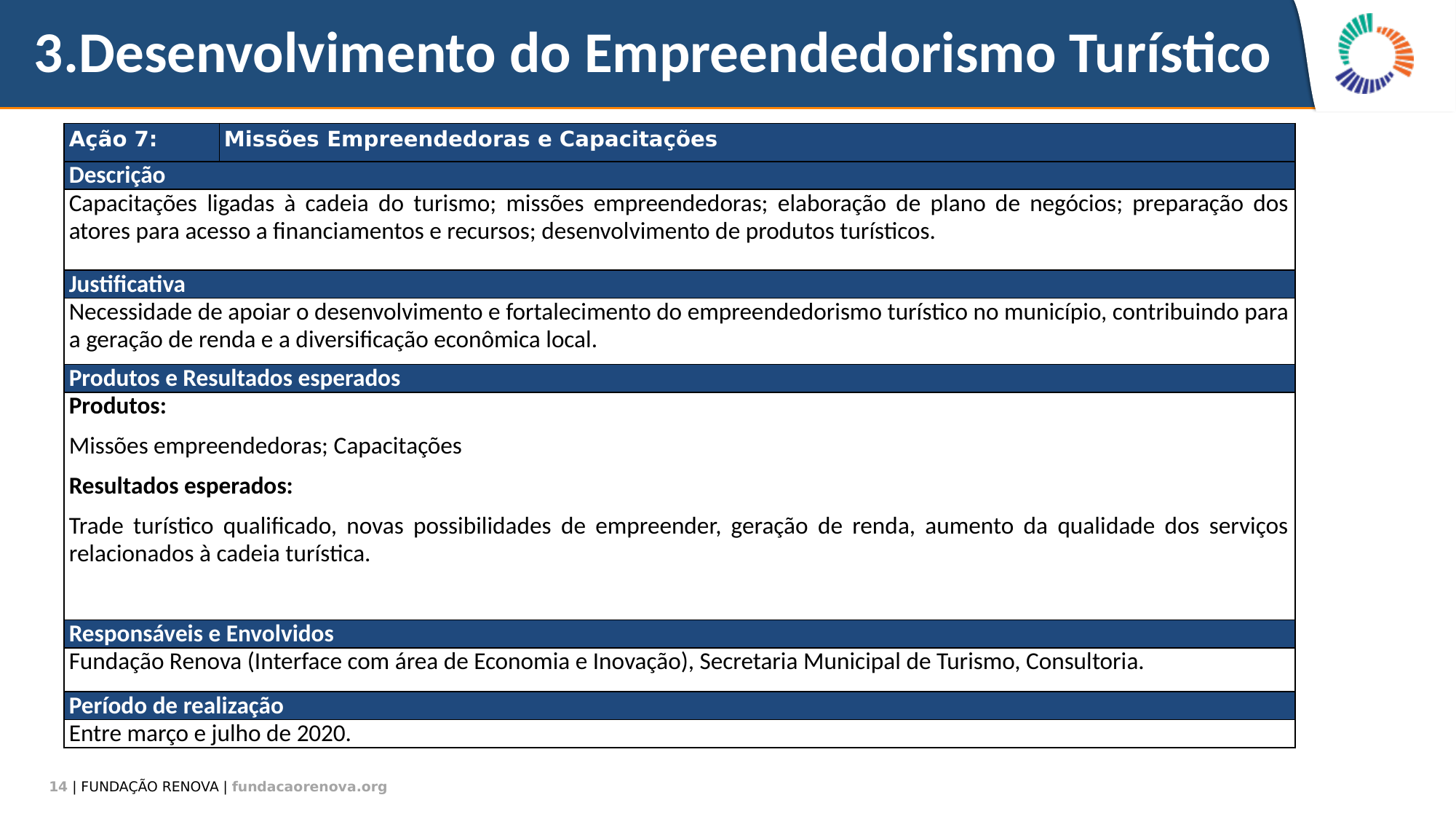

# 3.Desenvolvimento do Empreendedorismo Turístico
| Ação 7: | Missões Empreendedoras e Capacitações |
| --- | --- |
| Descrição |  |
| Capacitações ligadas à cadeia do turismo; missões empreendedoras; elaboração de plano de negócios; preparação dos atores para acesso a financiamentos e recursos; desenvolvimento de produtos turísticos. |  |
| Justificativa |  |
| Necessidade de apoiar o desenvolvimento e fortalecimento do empreendedorismo turístico no município, contribuindo para a geração de renda e a diversificação econômica local. |  |
| Produtos e Resultados esperados |  |
| Produtos: Missões empreendedoras; Capacitações Resultados esperados: Trade turístico qualificado, novas possibilidades de empreender, geração de renda, aumento da qualidade dos serviços relacionados à cadeia turística. |  |
| Responsáveis e Envolvidos |  |
| Fundação Renova (Interface com área de Economia e Inovação), Secretaria Municipal de Turismo, Consultoria. |  |
| Período de realização |  |
| Entre março e julho de 2020. |  |